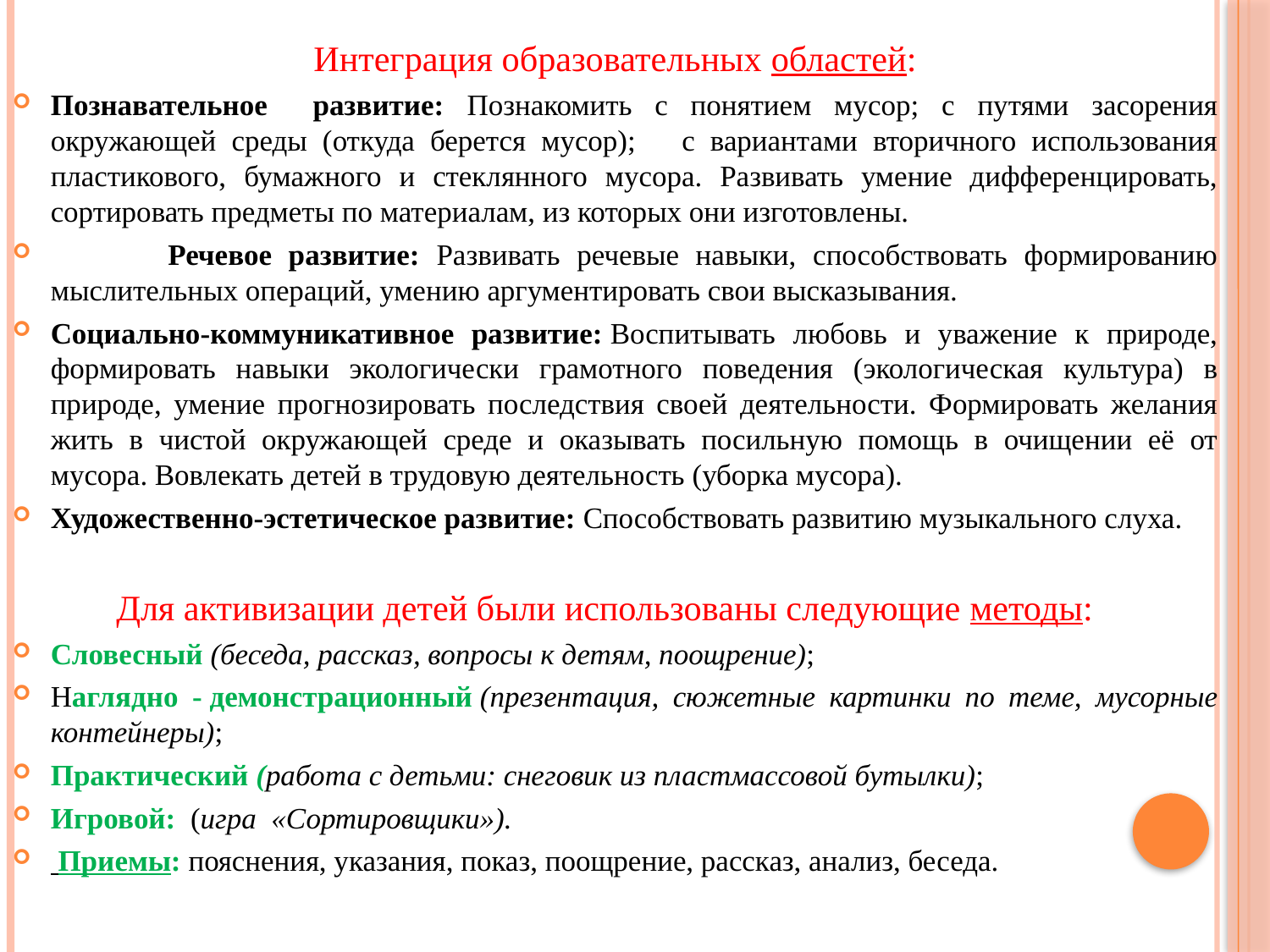

Интеграция образовательных областей:
Познавательное  развитие: Познакомить с понятием мусор; с путями засорения окружающей среды (откуда берется мусор);   с вариантами вторичного использования пластикового, бумажного и стеклянного мусора. Развивать умение дифференцировать, сортировать предметы по материалам, из которых они изготовлены.
       Речевое развитие: Развивать речевые навыки, способствовать формированию мыслительных операций, умению аргументировать свои высказывания.
Социально-коммуникативное развитие: Воспитывать любовь и уважение к природе, формировать навыки экологически грамотного поведения (экологическая культура) в природе, умение прогнозировать последствия своей деятельности. Формировать желания жить в чистой окружающей среде и оказывать посильную помощь в очищении её от мусора. Вовлекать детей в трудовую деятельность (уборка мусора).
Художественно-эстетическое развитие: Способствовать развитию музыкального слуха.

              Для активизации детей были использованы следующие методы:
Словесный (беседа, рассказ, вопросы к детям, поощрение);
Наглядно - демонстрационный (презентация, сюжетные картинки по теме, мусорные контейнеры);
Практический (работа с детьми: снеговик из пластмассовой бутылки);
Игровой:  (игра  «Сортировщики»).
 Приемы: пояснения, указания, показ, поощрение, рассказ, анализ, беседа.